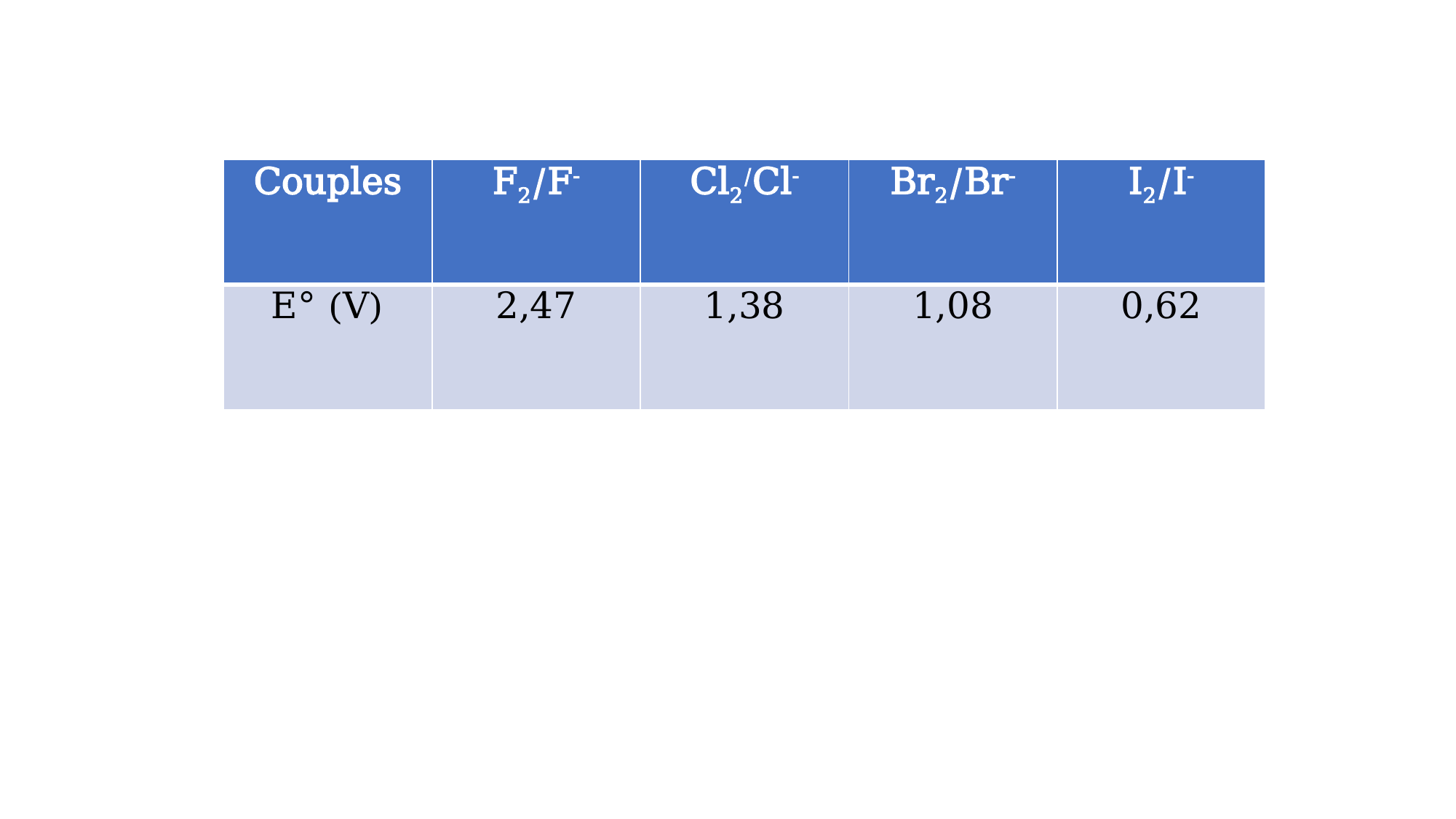

| Couples | F2/F- | Cl2/Cl- | Br2/Br- | I2/I- |
| --- | --- | --- | --- | --- |
| E° (V) | 2,47 | 1,38 | 1,08 | 0,62 |